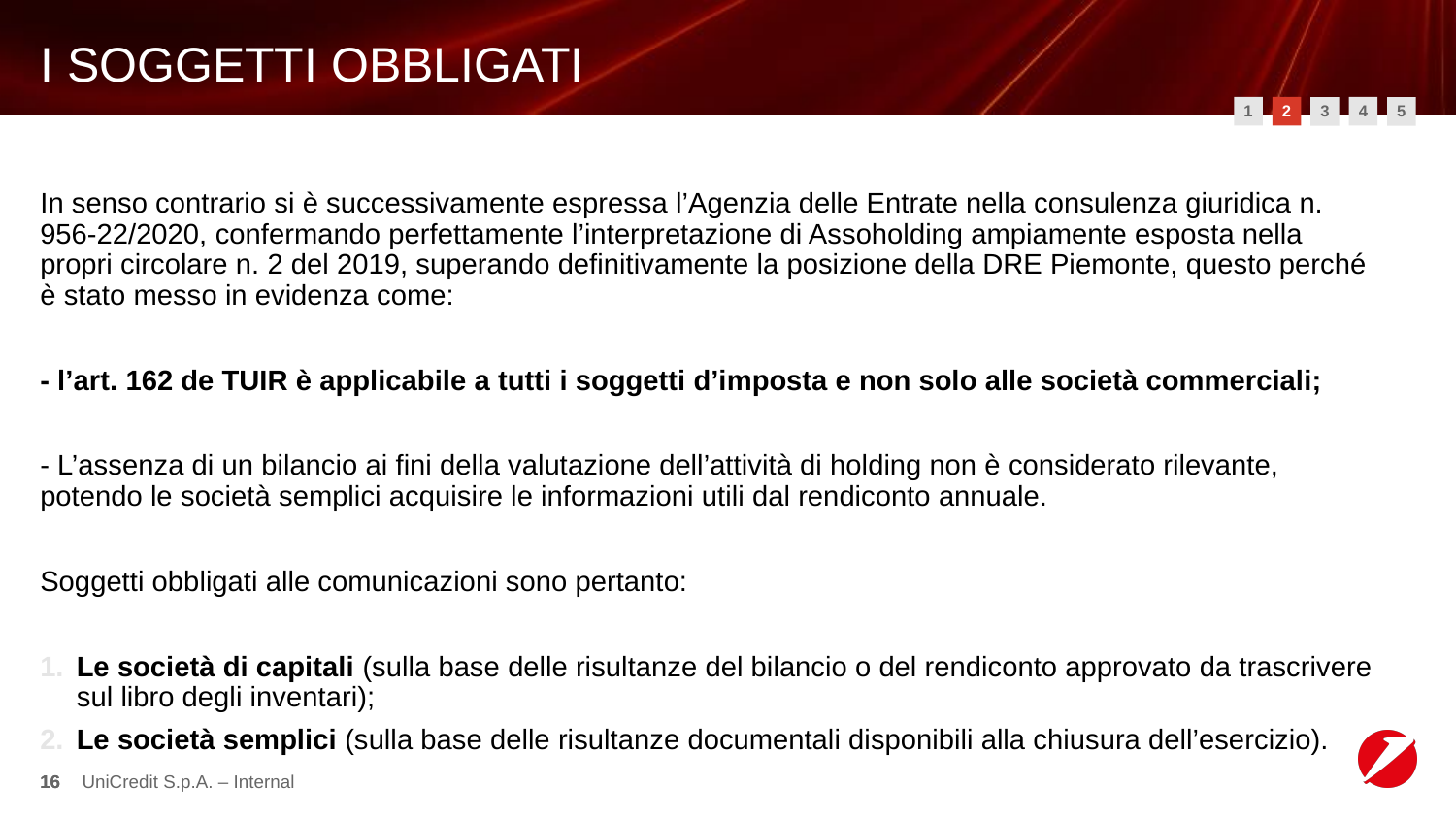

# I SOGGETTI OBBLIGATI
1
2
4
3
5

In senso contrario si è successivamente espressa l’Agenzia delle Entrate nella consulenza giuridica n. 956-22/2020, confermando perfettamente l’interpretazione di Assoholding ampiamente esposta nella propri circolare n. 2 del 2019, superando definitivamente la posizione della DRE Piemonte, questo perché è stato messo in evidenza come:

- l’art. 162 de TUIR è applicabile a tutti i soggetti d’imposta e non solo alle società commerciali;

- L’assenza di un bilancio ai fini della valutazione dell’attività di holding non è considerato rilevante, potendo le società semplici acquisire le informazioni utili dal rendiconto annuale.

Soggetti obbligati alle comunicazioni sono pertanto:

Le società di capitali (sulla base delle risultanze del bilancio o del rendiconto approvato da trascrivere sul libro degli inventari);
Le società semplici (sulla base delle risultanze documentali disponibili alla chiusura dell’esercizio).

UniCredit S.p.A. – Internal